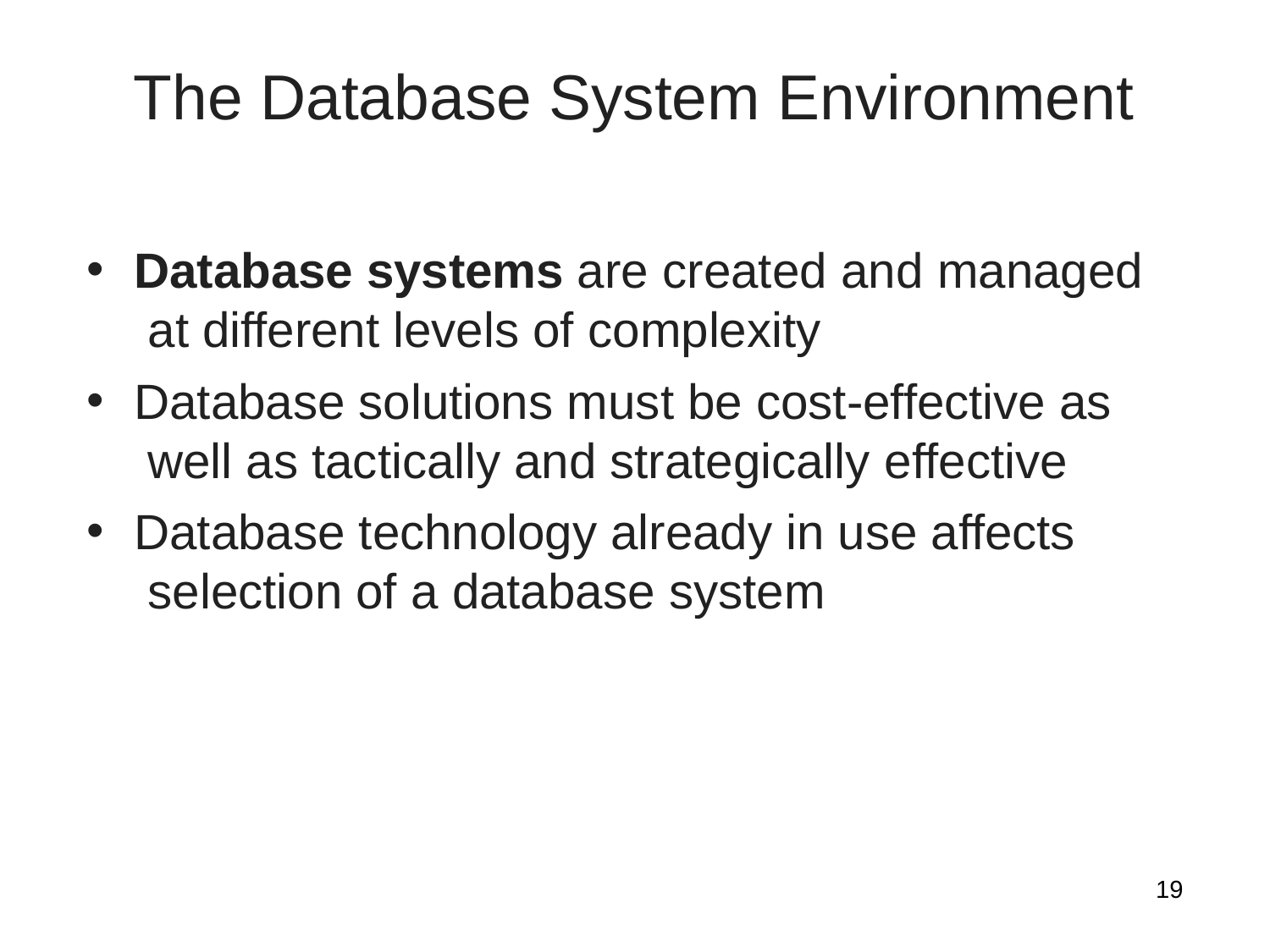

# The Database System Environment
Database systems are created and managed  at different levels of complexity
Database solutions must be cost-effective as  well as tactically and strategically effective
Database technology already in use affects  selection of a database system
19